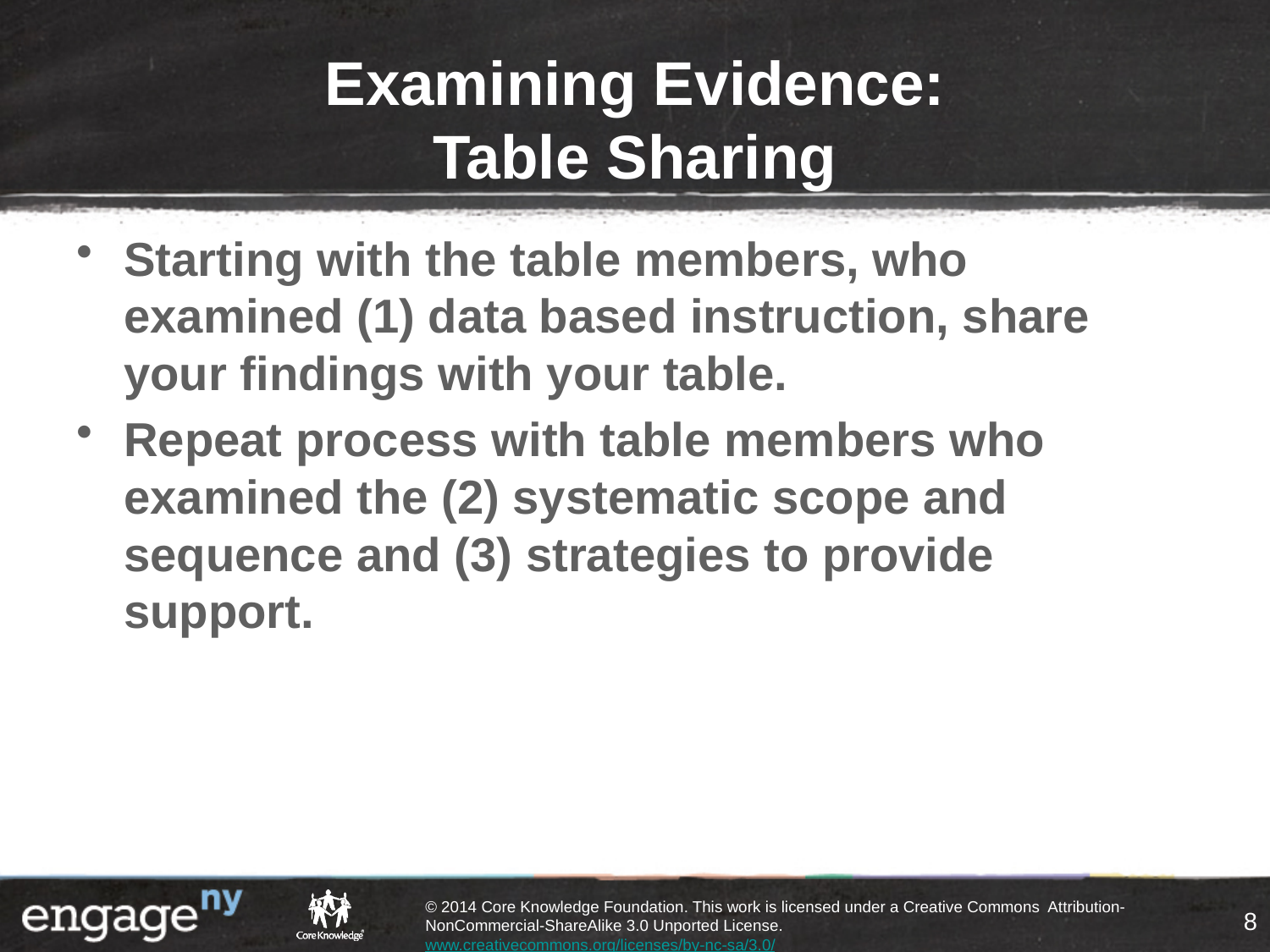

# Examining Evidence: Table Sharing
Starting with the table members, who examined (1) data based instruction, share your findings with your table.
Repeat process with table members who examined the (2) systematic scope and sequence and (3) strategies to provide support.
8